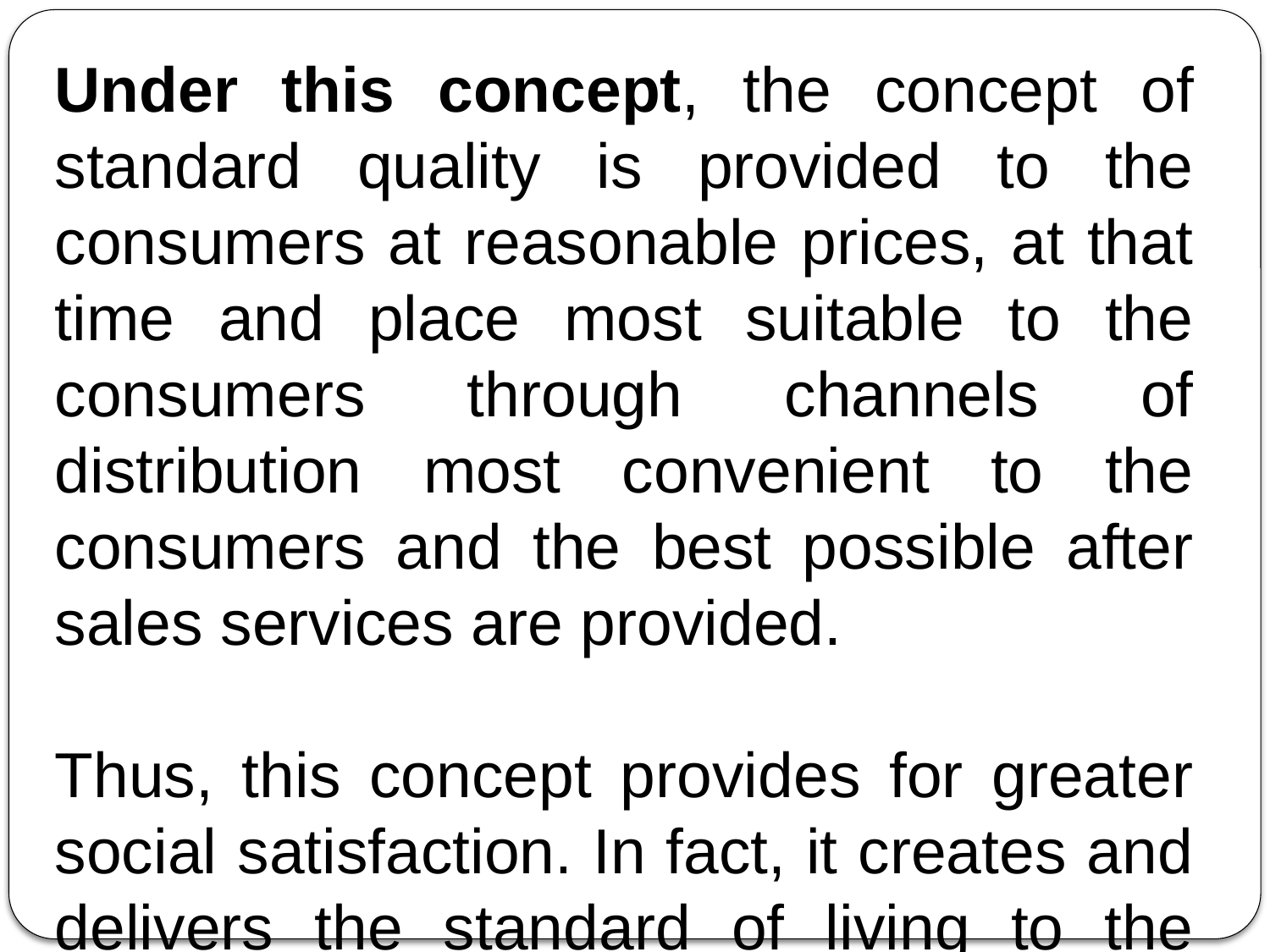

Under this concept, the concept of standard quality is provided to the consumers at reasonable prices, at that time and place most suitable to the consumers through channels of distribution most convenient to the consumers and the best possible after sales services are provided.

Thus, this concept provides for greater social satisfaction. In fact, it creates and delivers the standard of living to the society